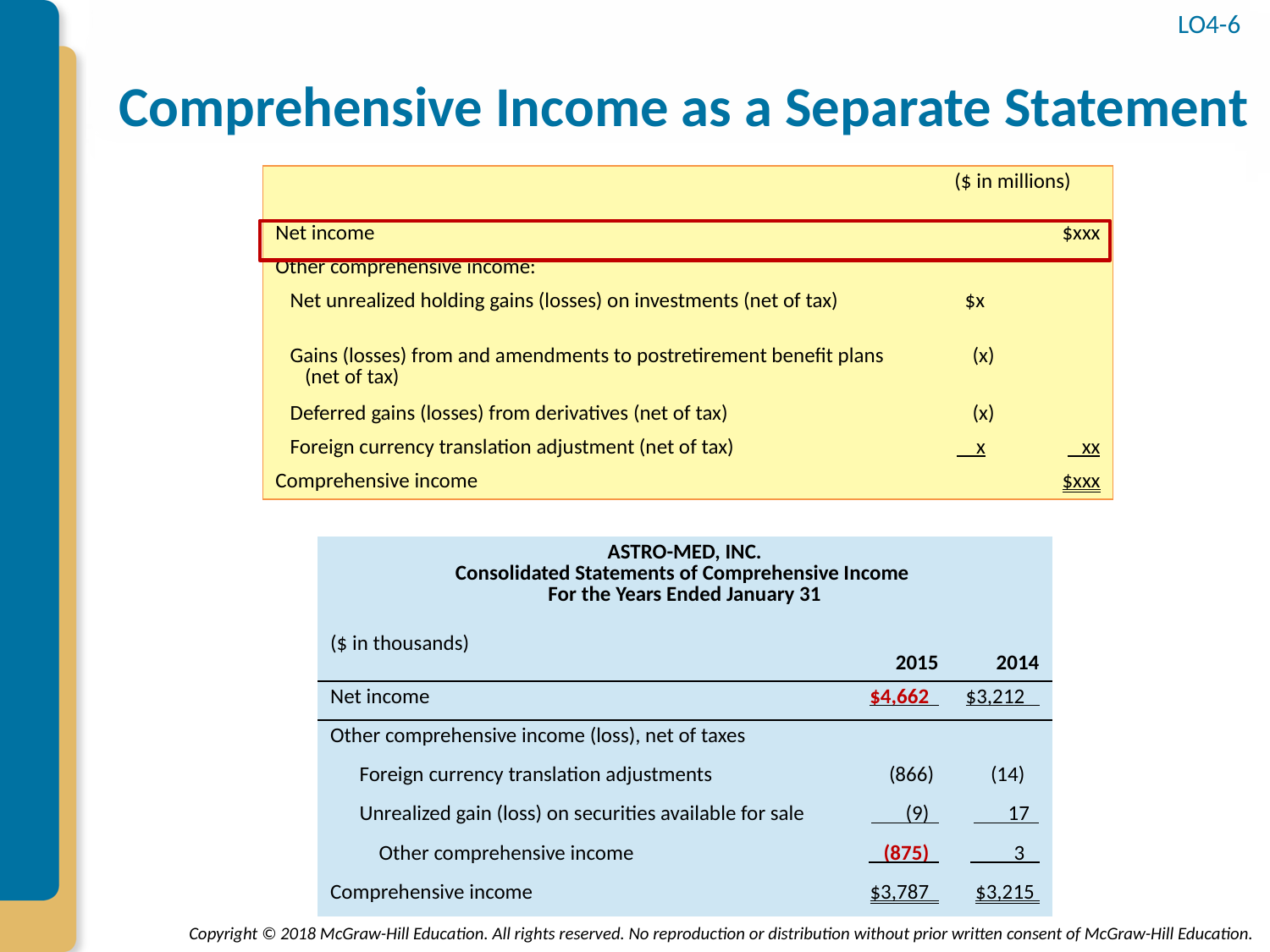

# Comprehensive Income as a Separate Statement
LO4-6
|  | ($ in millions) |  |
| --- | --- | --- |
| Net income |  | $xxx |
| Other comprehensive income: |  |  |
| Net unrealized holding gains (losses) on investments (net of tax) | $x |  |
| Gains (losses) from and amendments to postretirement benefit plans (net of tax) | (x) |  |
| Deferred gains (losses) from derivatives (net of tax) | (x) |  |
| Foreign currency translation adjustment (net of tax) | x | xx |
| Comprehensive income |  | $xxx |

| ASTRO-MED, INC. Consolidated Statements of Comprehensive Income For the Years Ended January 31 |  |  |
| --- | --- | --- |
| ($ in thousands) | 2015 | 2014 |
| Net income | $4,662 | $3,212 |
| Other comprehensive income (loss), net of taxes |  |  |
| Foreign currency translation adjustments | (866) | (14) |
| Unrealized gain (loss) on securities available for sale | (9) | 17 |
| Other comprehensive income | (875) | 3 |
| Comprehensive income | $3,787 | $3,215 |